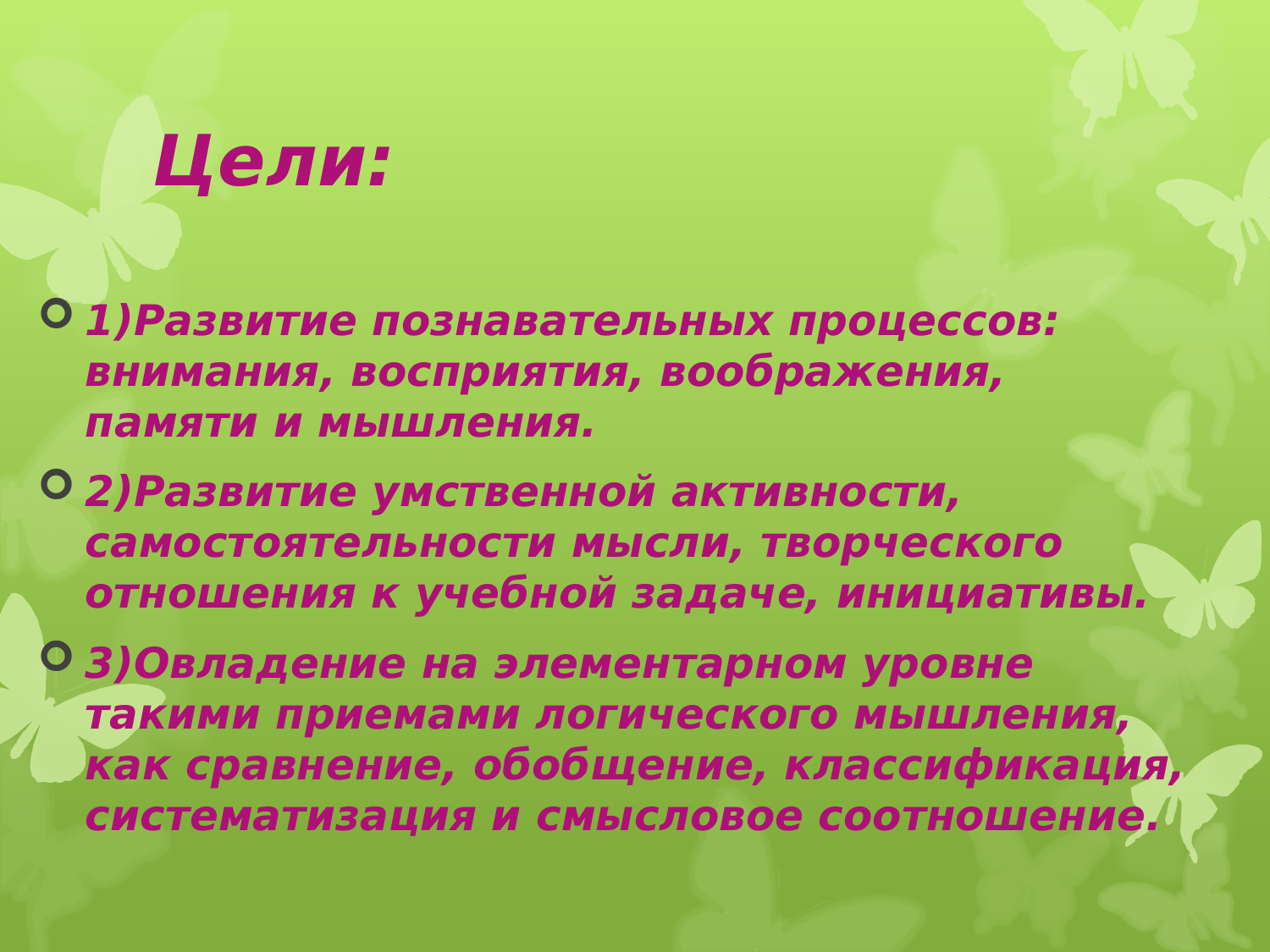

# Цели:
1)Развитие познавательных процессов: внимания, восприятия, воображения, памяти и мышления.
2)Развитие умственной активности, самостоятельности мысли, творческого отношения к учебной задаче, инициативы.
3)Овладение на элементарном уровне такими приемами логического мышления, как сравнение, обобщение, классификация, систематизация и смысловое соотношение.